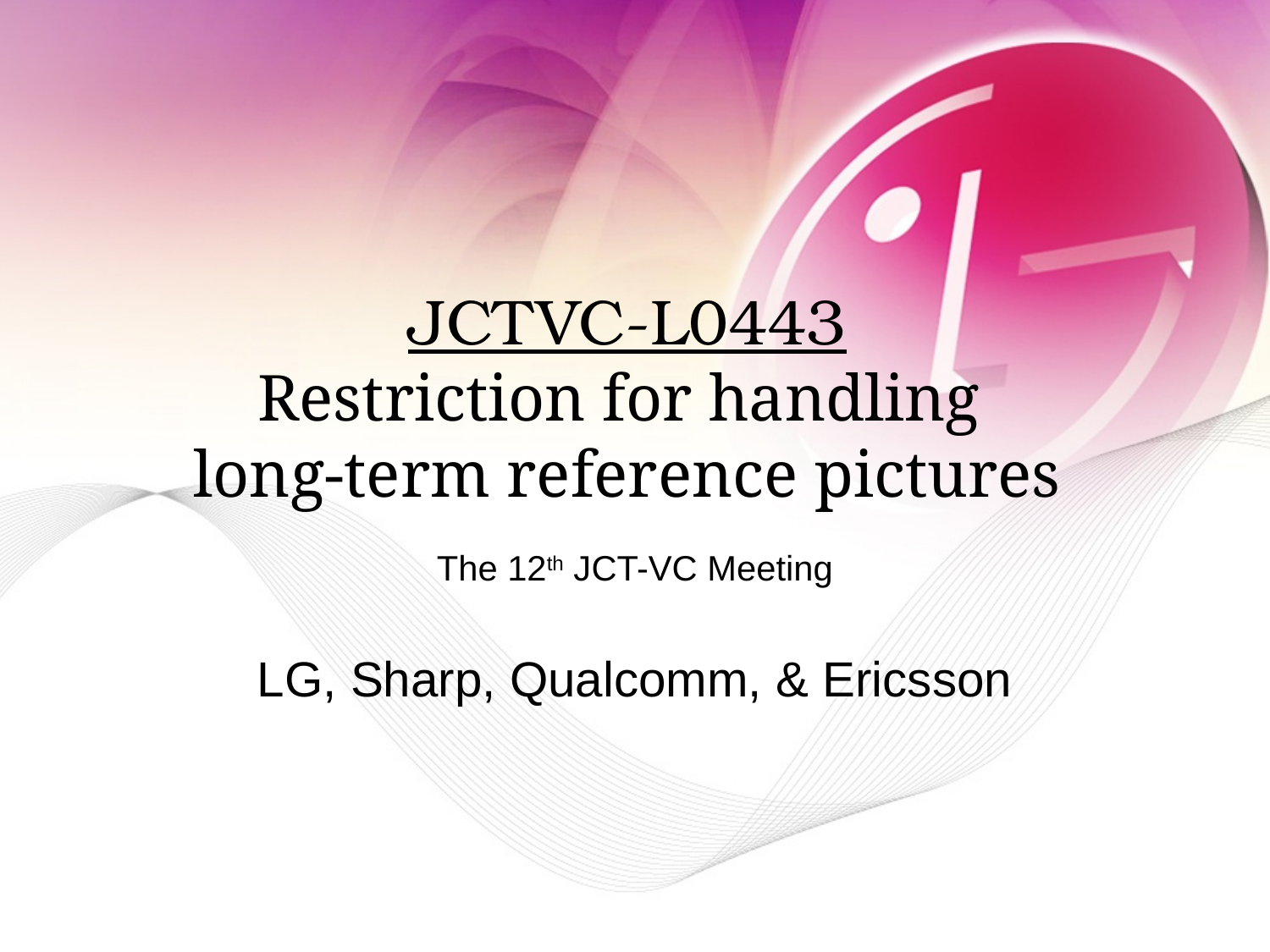

# JCTVC-L0443 Restriction for handling long-term reference pictures
The 12th JCT-VC Meeting

LG, Sharp, Qualcomm, & Ericsson